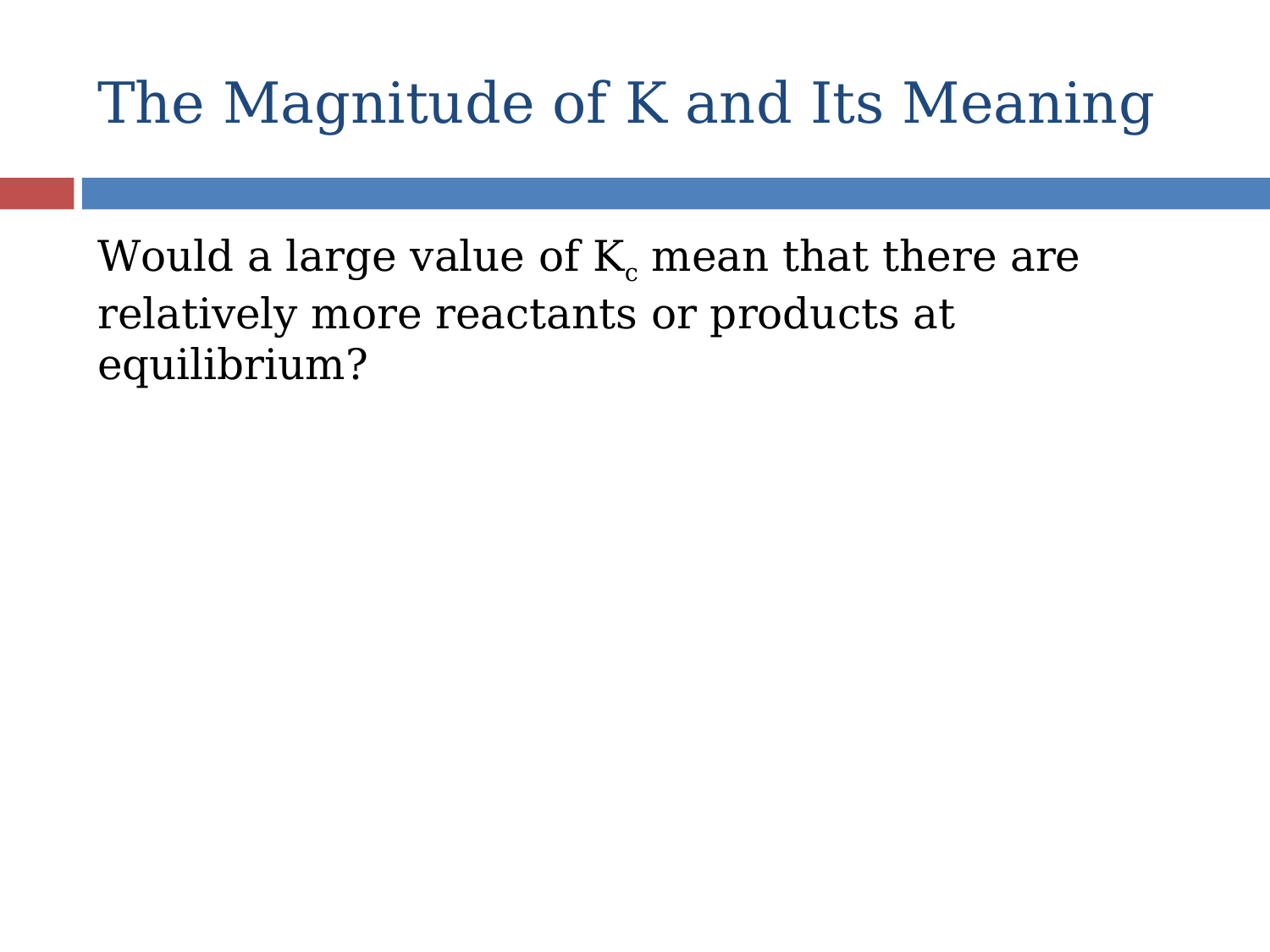

# The Magnitude of K and Its Meaning
Would a large value of Kc mean that there are relatively more reactants or products at equilibrium?